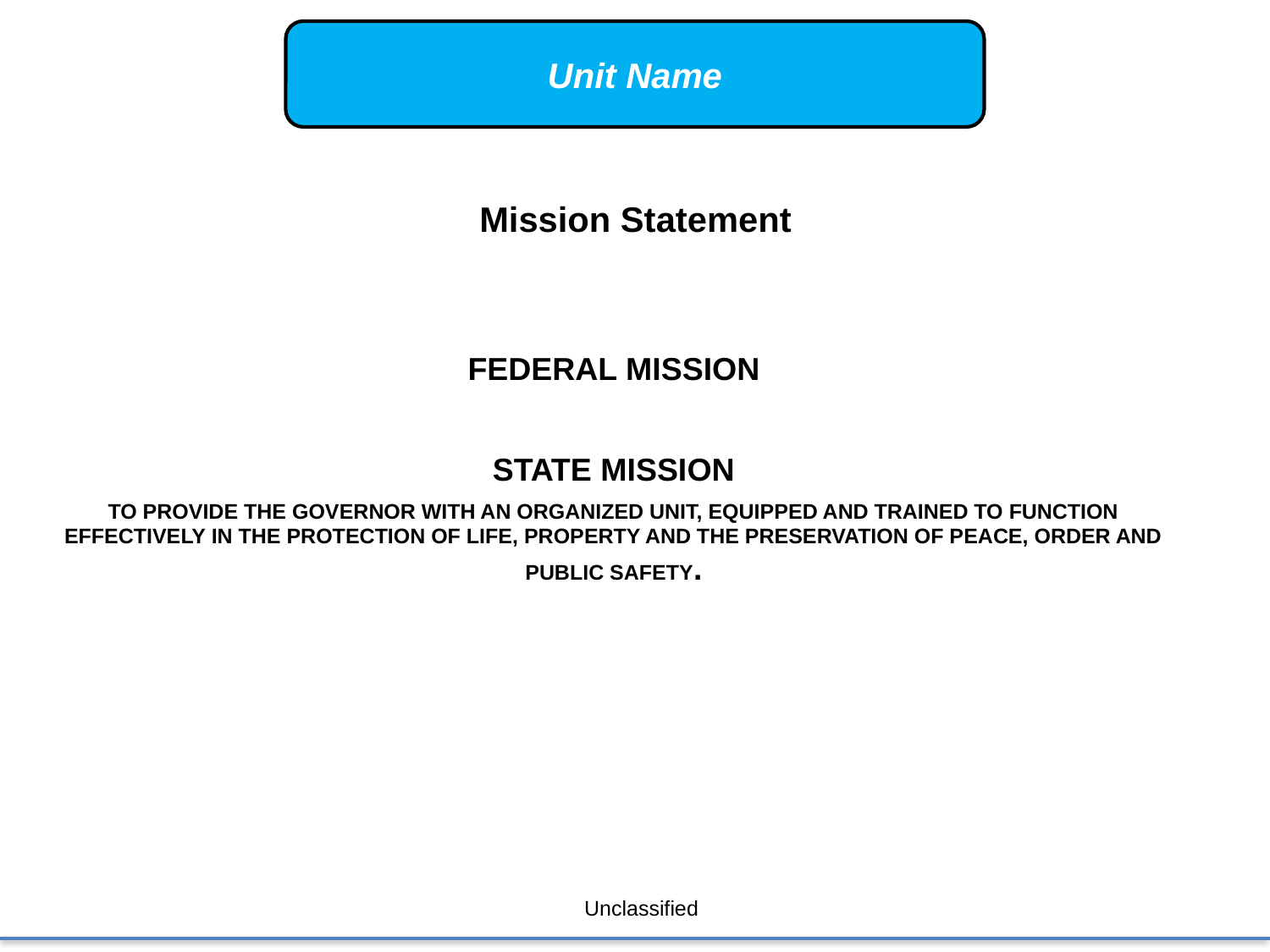

Unit Name
Mission Statement

FEDERAL MISSION

STATE MISSION
TO PROVIDE THE GOVERNOR WITH AN ORGANIZED UNIT, EQUIPPED AND TRAINED TO FUNCTION EFFECTIVELY IN THE PROTECTION OF LIFE, PROPERTY AND THE PRESERVATION OF PEACE, ORDER AND PUBLIC SAFETY.
Unclassified